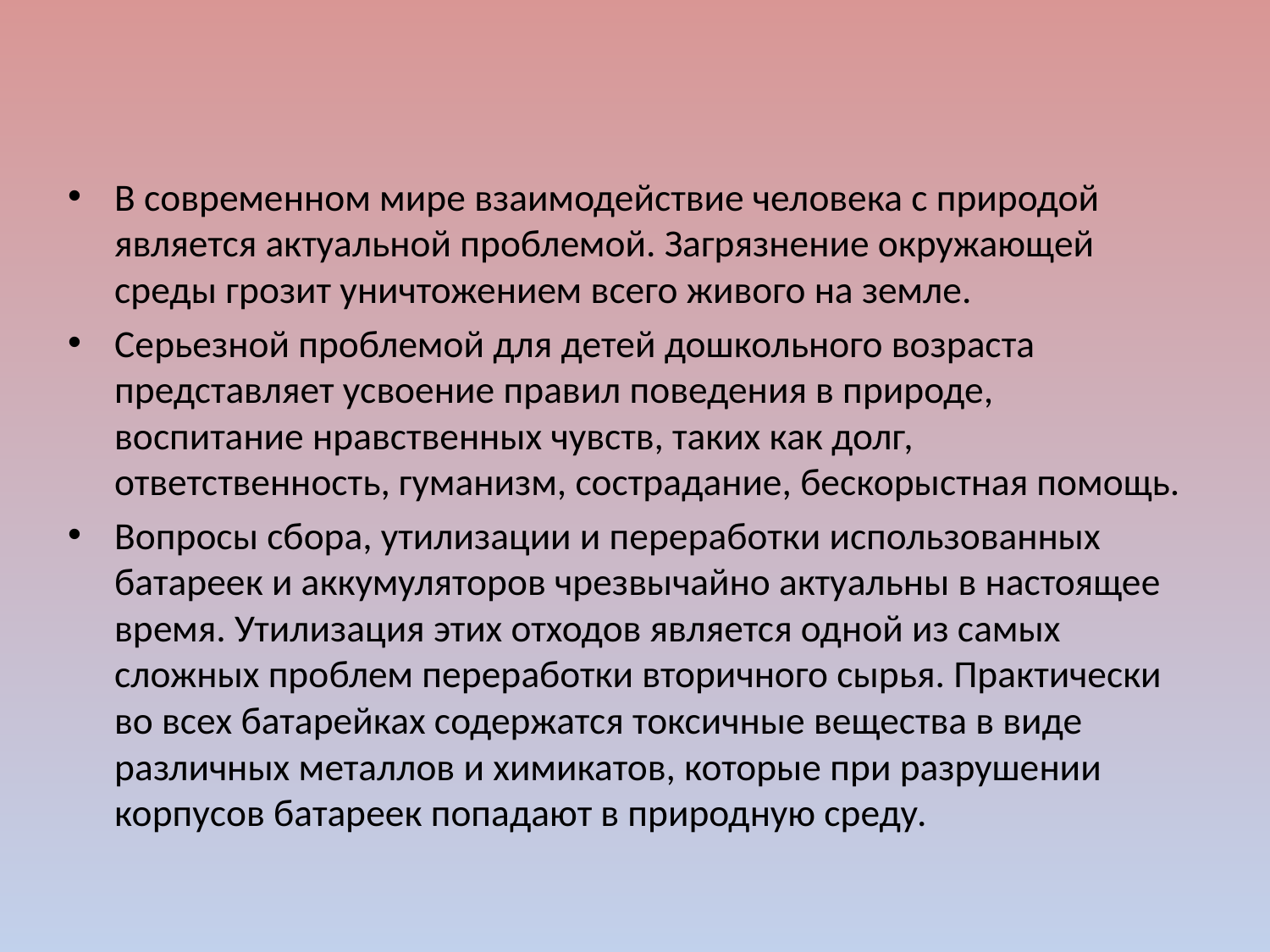

#
В современном мире взаимодействие человека с природой является актуальной проблемой. Загрязнение окружающей среды грозит уничтожением всего живого на земле.
Серьезной проблемой для детей дошкольного возраста представляет усвоение правил поведения в природе, воспитание нравственных чувств, таких как долг, ответственность, гуманизм, сострадание, бескорыстная помощь.
Вопросы сбора, утилизации и переработки использованных батареек и аккумуляторов чрезвычайно актуальны в настоящее время. Утилизация этих отходов является одной из самых сложных проблем переработки вторичного сырья. Практически во всех батарейках содержатся токсичные вещества в виде различных металлов и химикатов, которые при разрушении корпусов батареек попадают в природную среду.